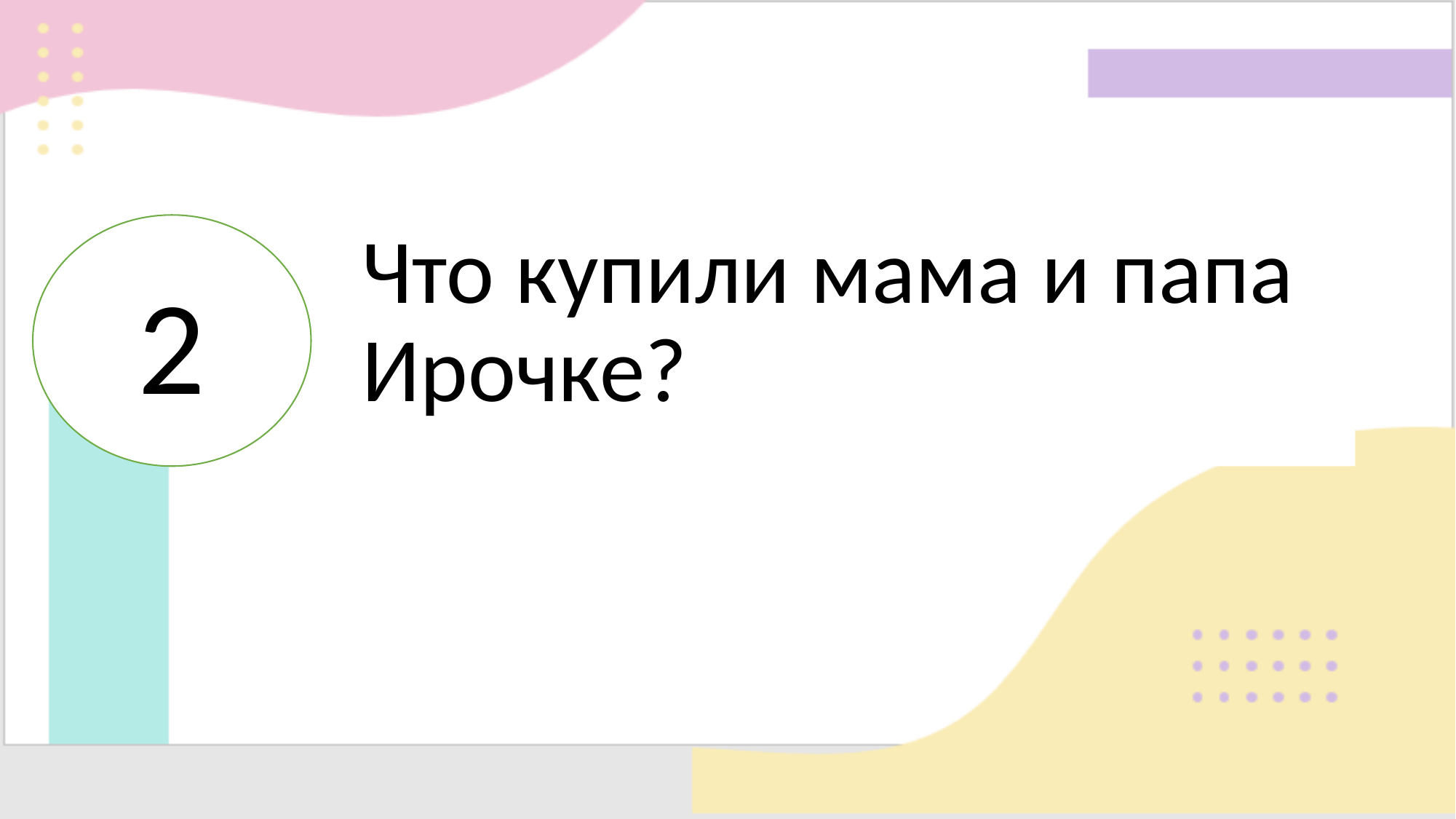

# Что купили мама и папа Ирочке?
2